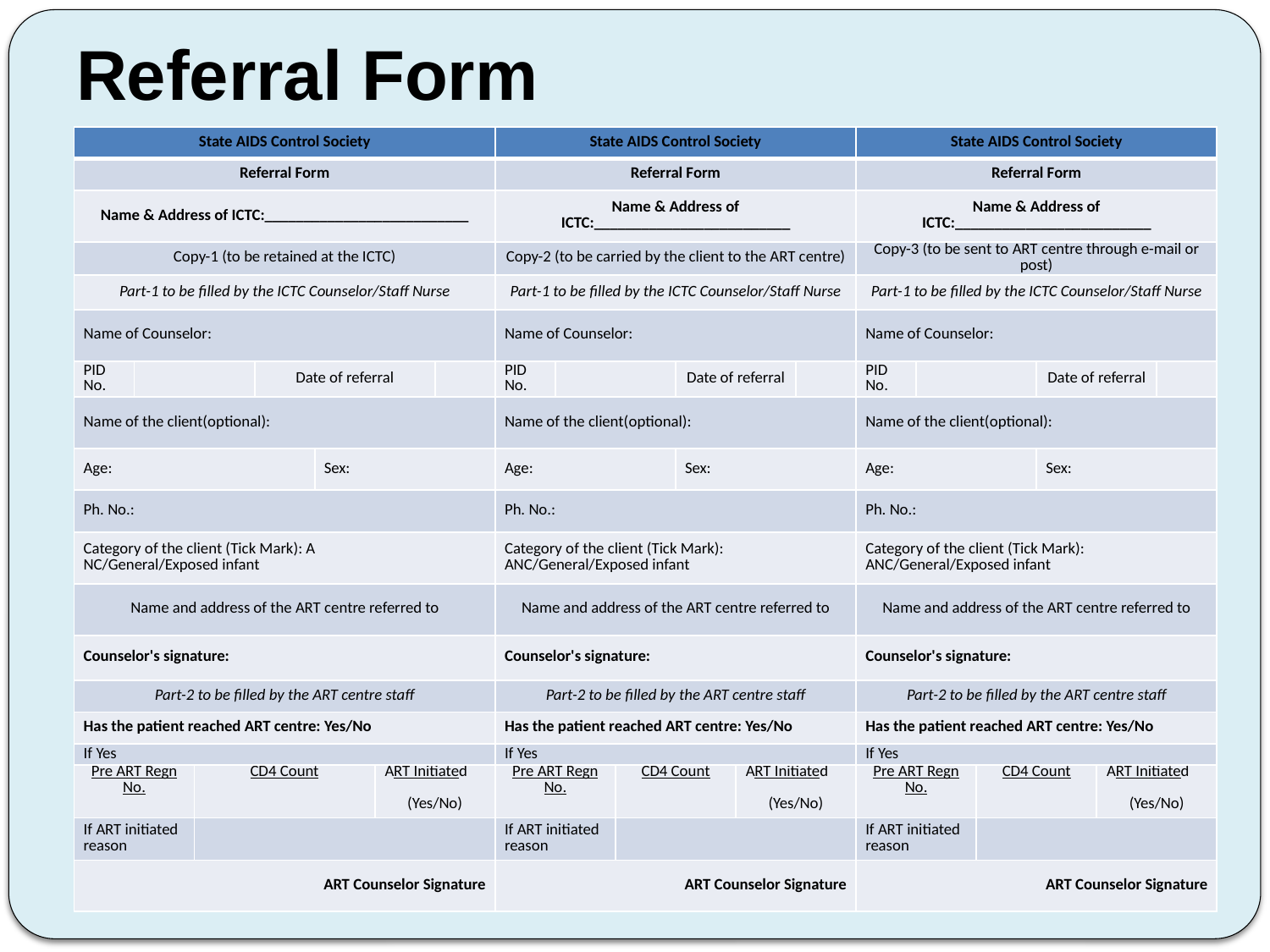

# Referral Form
| State AIDS Control Society |  |  |  |  |  |  | State AIDS Control Society |  |  |  |  |  | State AIDS Control Society |  |  |  |  |  |
| --- | --- | --- | --- | --- | --- | --- | --- | --- | --- | --- | --- | --- | --- | --- | --- | --- | --- | --- |
| Referral Form |  |  |  |  |  |  | Referral Form |  |  |  |  |  | Referral Form |  |  |  |  |  |
| Name & Address of ICTC:\_\_\_\_\_\_\_\_\_\_\_\_\_\_\_\_\_\_\_\_\_\_\_\_\_\_ |  |  |  |  |  |  | Name & Address of ICTC:\_\_\_\_\_\_\_\_\_\_\_\_\_\_\_\_\_\_\_\_\_\_\_\_\_ |  |  |  |  |  | Name & Address of ICTC:\_\_\_\_\_\_\_\_\_\_\_\_\_\_\_\_\_\_\_\_\_\_\_\_\_ |  |  |  |  |  |
| Copy-1 (to be retained at the ICTC) |  |  |  |  |  |  | Copy-2 (to be carried by the client to the ART centre) |  |  |  |  |  | Copy-3 (to be sent to ART centre through e-mail or post) |  |  |  |  |  |
| Part-1 to be filled by the ICTC Counselor/Staff Nurse |  |  |  |  |  |  | Part-1 to be filled by the ICTC Counselor/Staff Nurse |  |  |  |  |  | Part-1 to be filled by the ICTC Counselor/Staff Nurse |  |  |  |  |  |
| Name of Counselor: |  |  |  |  |  |  | Name of Counselor: |  |  |  |  |  | Name of Counselor: |  |  |  |  |  |
| PID No. |  |  | Date of referral |  |  |  | PID No. |  |  | Date of referral |  |  | PID No. |  |  | Date of referral |  |  |
| Name of the client(optional): |  |  |  |  |  |  | Name of the client(optional): |  |  |  |  |  | Name of the client(optional): |  |  |  |  |  |
| Age: |  |  |  | Sex: |  |  | Age: |  |  | Sex: |  |  | Age: |  |  | Sex: |  |  |
| Ph. No.: |  |  |  |  |  |  | Ph. No.: |  |  |  |  |  | Ph. No.: |  |  |  |  |  |
| Category of the client (Tick Mark): A NC/General/Exposed infant |  |  |  |  |  |  | Category of the client (Tick Mark): ANC/General/Exposed infant |  |  |  |  |  | Category of the client (Tick Mark): ANC/General/Exposed infant |  |  |  |  |  |
| Name and address of the ART centre referred to |  |  |  |  |  |  | Name and address of the ART centre referred to |  |  |  |  |  | Name and address of the ART centre referred to |  |  |  |  |  |
| Counselor's signature: |  |  |  |  |  |  | Counselor's signature: |  |  |  |  |  | Counselor's signature: |  |  |  |  |  |
| Part-2 to be filled by the ART centre staff |  |  |  |  |  |  | Part-2 to be filled by the ART centre staff |  |  |  |  |  | Part-2 to be filled by the ART centre staff |  |  |  |  |  |
| Has the patient reached ART centre: Yes/No |  |  |  |  |  |  | Has the patient reached ART centre: Yes/No |  |  |  |  |  | Has the patient reached ART centre: Yes/No |  |  |  |  |  |
| If Yes |  |  |  |  |  |  | If Yes |  |  |  |  |  | If Yes |  |  |  |  |  |
| Pre ART Regn No. |  | CD4 Count |  |  | ART Initiated (Yes/No) |  | Pre ART Regn No. |  | CD4 Count |  | ART Initiated (Yes/No) |  | Pre ART Regn No. |  | CD4 Count |  | ART Initiated (Yes/No) |  |
| If ART initiated reason |  |  |  |  |  |  | If ART initiated reason |  |  |  |  |  | If ART initiated reason |  |  |  |  |  |
| ART Counselor Signature |  |  |  |  |  |  | ART Counselor Signature |  |  |  |  |  | ART Counselor Signature |  |  |  |  |  |